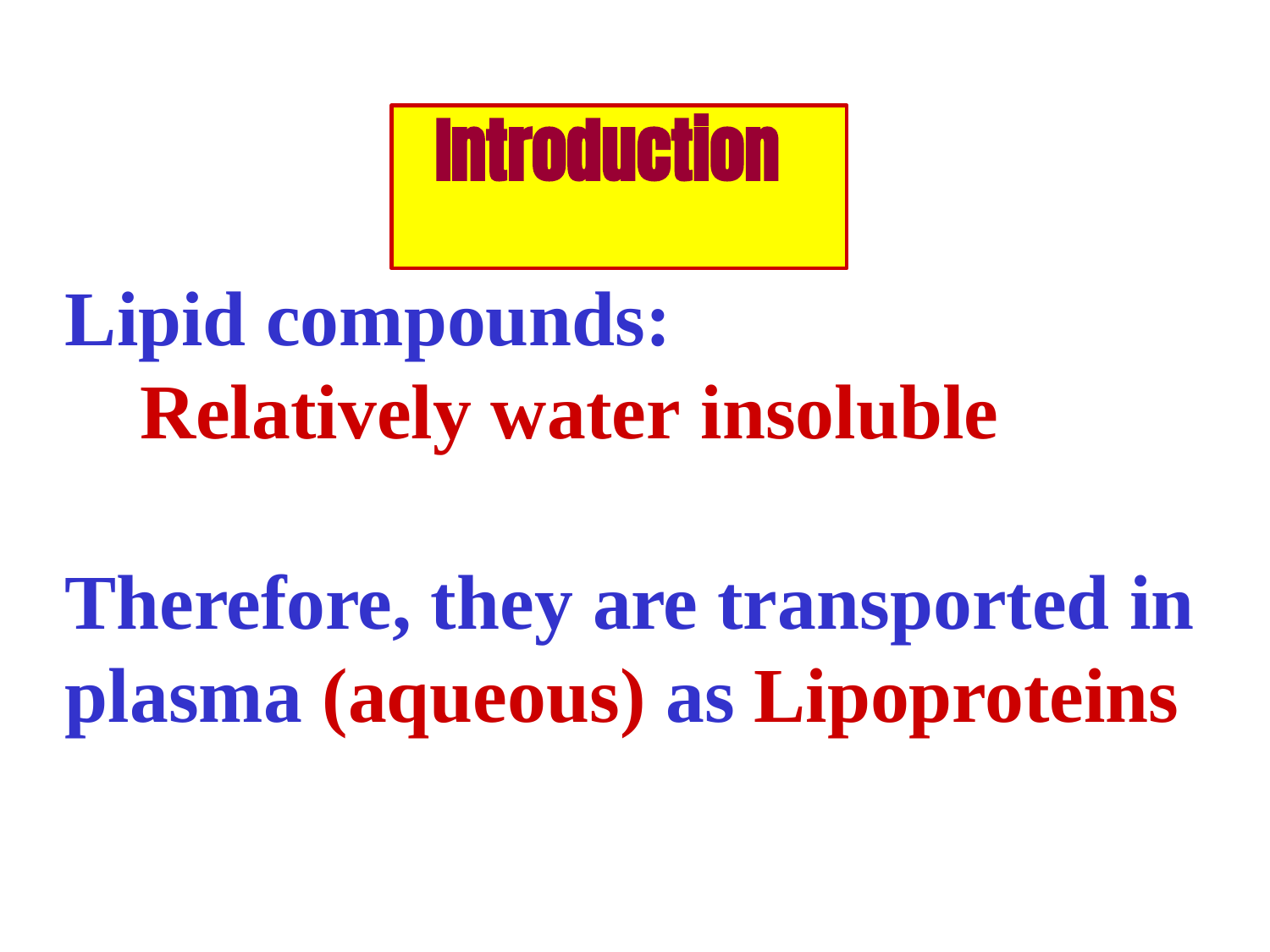

# Introduction
Lipid compounds:
Relatively water insoluble

Therefore, they are transported in
plasma (aqueous) as Lipoproteins